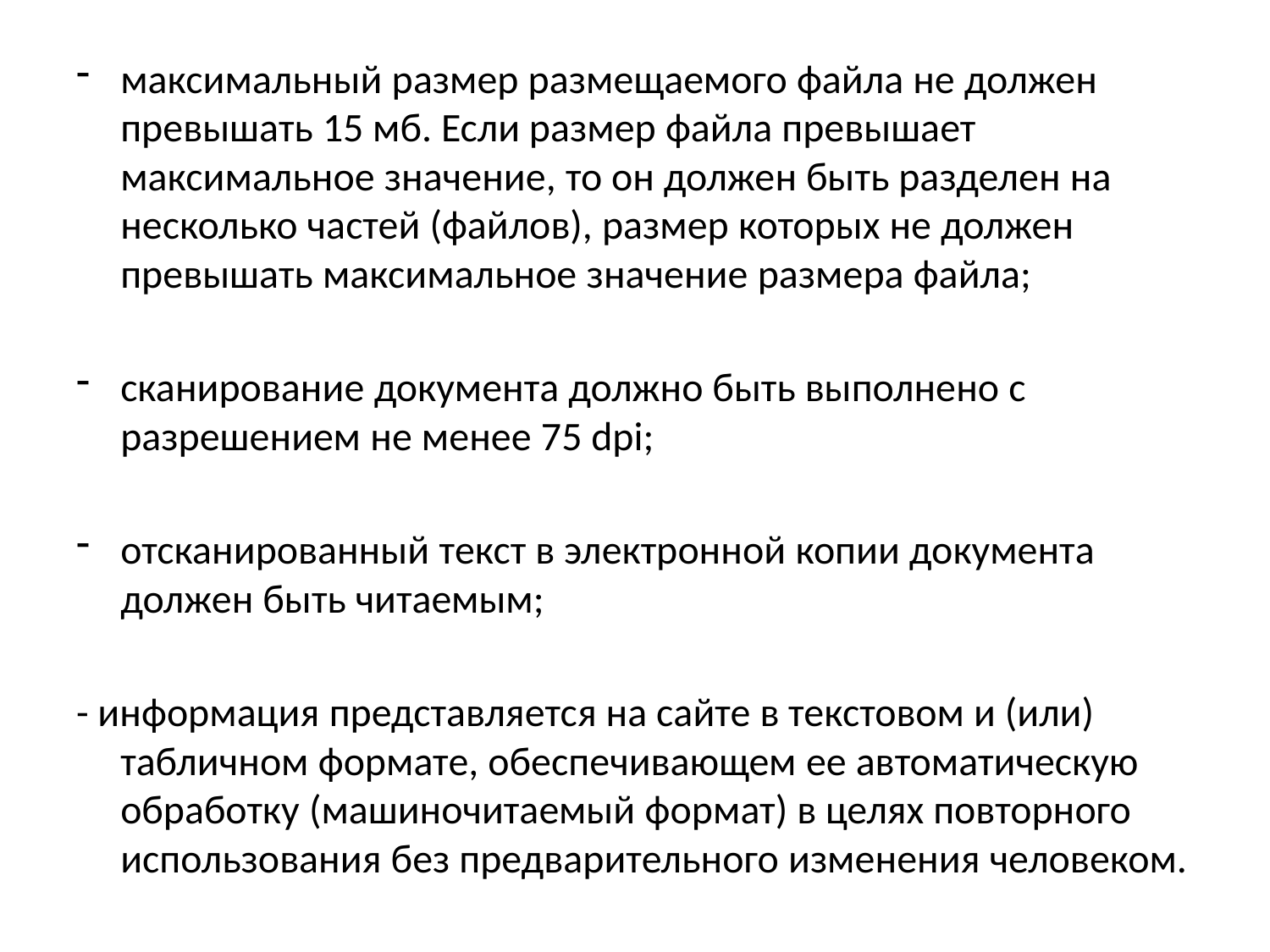

максимальный размер размещаемого файла не должен превышать 15 мб. Если размер файла превышает максимальное значение, то он должен быть разделен на несколько частей (файлов), размер которых не должен превышать максимальное значение размера файла;

сканирование документа должно быть выполнено с разрешением не менее 75 dpi;

отсканированный текст в электронной копии документа должен быть читаемым;

- информация представляется на сайте в текстовом и (или) табличном формате, обеспечивающем ее автоматическую обработку (машиночитаемый формат) в целях повторного использования без предварительного изменения человеком.